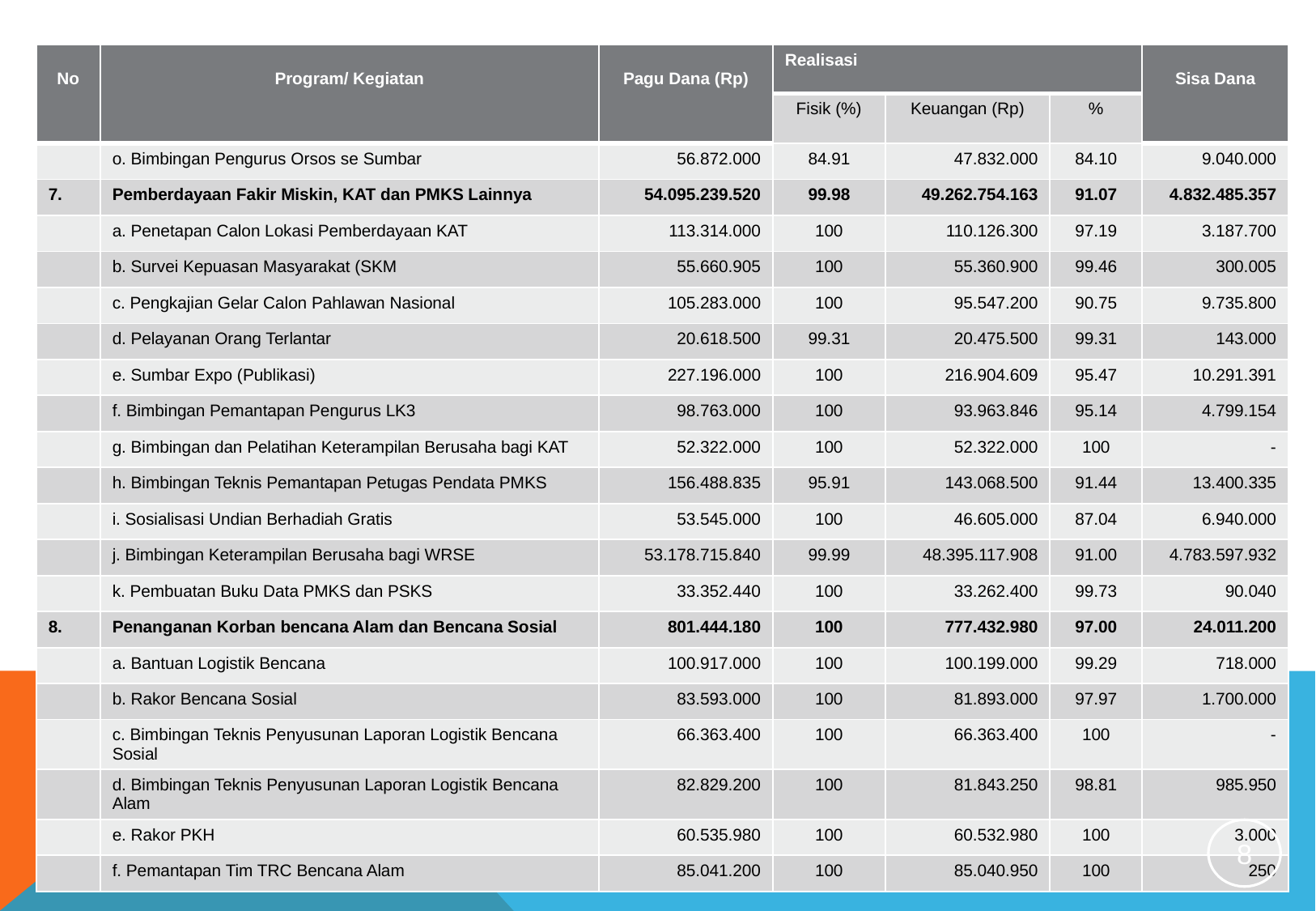

| No | Program/ Kegiatan | Pagu Dana (Rp) | Realisasi |  |  | Sisa Dana |
| --- | --- | --- | --- | --- | --- | --- |
|  |  |  | Fisik (%) | Keuangan (Rp) | % |  |
|  | o. Bimbingan Pengurus Orsos se Sumbar | 56.872.000 | 84.91 | 47.832.000 | 84.10 | 9.040.000 |
| 7. | Pemberdayaan Fakir Miskin, KAT dan PMKS Lainnya | 54.095.239.520 | 99.98 | 49.262.754.163 | 91.07 | 4.832.485.357 |
|  | a. Penetapan Calon Lokasi Pemberdayaan KAT | 113.314.000 | 100 | 110.126.300 | 97.19 | 3.187.700 |
|  | b. Survei Kepuasan Masyarakat (SKM | 55.660.905 | 100 | 55.360.900 | 99.46 | 300.005 |
|  | c. Pengkajian Gelar Calon Pahlawan Nasional | 105.283.000 | 100 | 95.547.200 | 90.75 | 9.735.800 |
|  | d. Pelayanan Orang Terlantar | 20.618.500 | 99.31 | 20.475.500 | 99.31 | 143.000 |
|  | e. Sumbar Expo (Publikasi) | 227.196.000 | 100 | 216.904.609 | 95.47 | 10.291.391 |
|  | f. Bimbingan Pemantapan Pengurus LK3 | 98.763.000 | 100 | 93.963.846 | 95.14 | 4.799.154 |
|  | g. Bimbingan dan Pelatihan Keterampilan Berusaha bagi KAT | 52.322.000 | 100 | 52.322.000 | 100 | - |
|  | h. Bimbingan Teknis Pemantapan Petugas Pendata PMKS | 156.488.835 | 95.91 | 143.068.500 | 91.44 | 13.400.335 |
|  | i. Sosialisasi Undian Berhadiah Gratis | 53.545.000 | 100 | 46.605.000 | 87.04 | 6.940.000 |
|  | j. Bimbingan Keterampilan Berusaha bagi WRSE | 53.178.715.840 | 99.99 | 48.395.117.908 | 91.00 | 4.783.597.932 |
|  | k. Pembuatan Buku Data PMKS dan PSKS | 33.352.440 | 100 | 33.262.400 | 99.73 | 90.040 |
| 8. | Penanganan Korban bencana Alam dan Bencana Sosial | 801.444.180 | 100 | 777.432.980 | 97.00 | 24.011.200 |
|  | a. Bantuan Logistik Bencana | 100.917.000 | 100 | 100.199.000 | 99.29 | 718.000 |
|  | b. Rakor Bencana Sosial | 83.593.000 | 100 | 81.893.000 | 97.97 | 1.700.000 |
|  | c. Bimbingan Teknis Penyusunan Laporan Logistik Bencana Sosial | 66.363.400 | 100 | 66.363.400 | 100 | - |
|  | d. Bimbingan Teknis Penyusunan Laporan Logistik Bencana Alam | 82.829.200 | 100 | 81.843.250 | 98.81 | 985.950 |
|  | e. Rakor PKH | 60.535.980 | 100 | 60.532.980 | 100 | 3.000 |
|  | f. Pemantapan Tim TRC Bencana Alam | 85.041.200 | 100 | 85.040.950 | 100 | 250 |
8